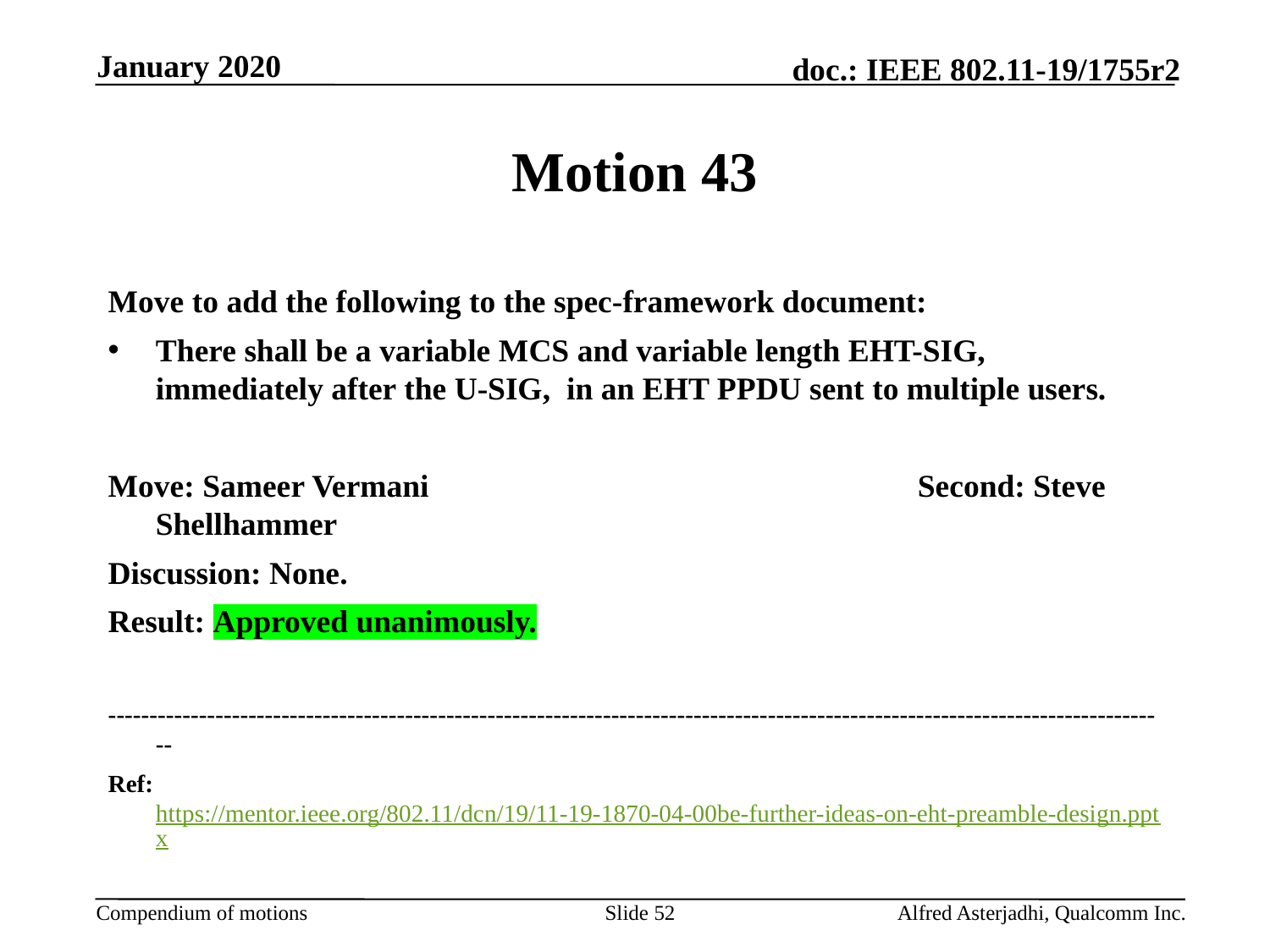

January 2020
# Motion 43
Move to add the following to the spec-framework document:
There shall be a variable MCS and variable length EHT-SIG, immediately after the U-SIG,  in an EHT PPDU sent to multiple users.

Move: Sameer Vermani 				Second: Steve Shellhammer
Discussion: None.
Result: Approved unanimously.

---------------------------------------------------------------------------------------------------------------------------------
Ref: https://mentor.ieee.org/802.11/dcn/19/11-19-1870-04-00be-further-ideas-on-eht-preamble-design.pptx

Slide 52
Alfred Asterjadhi, Qualcomm Inc.